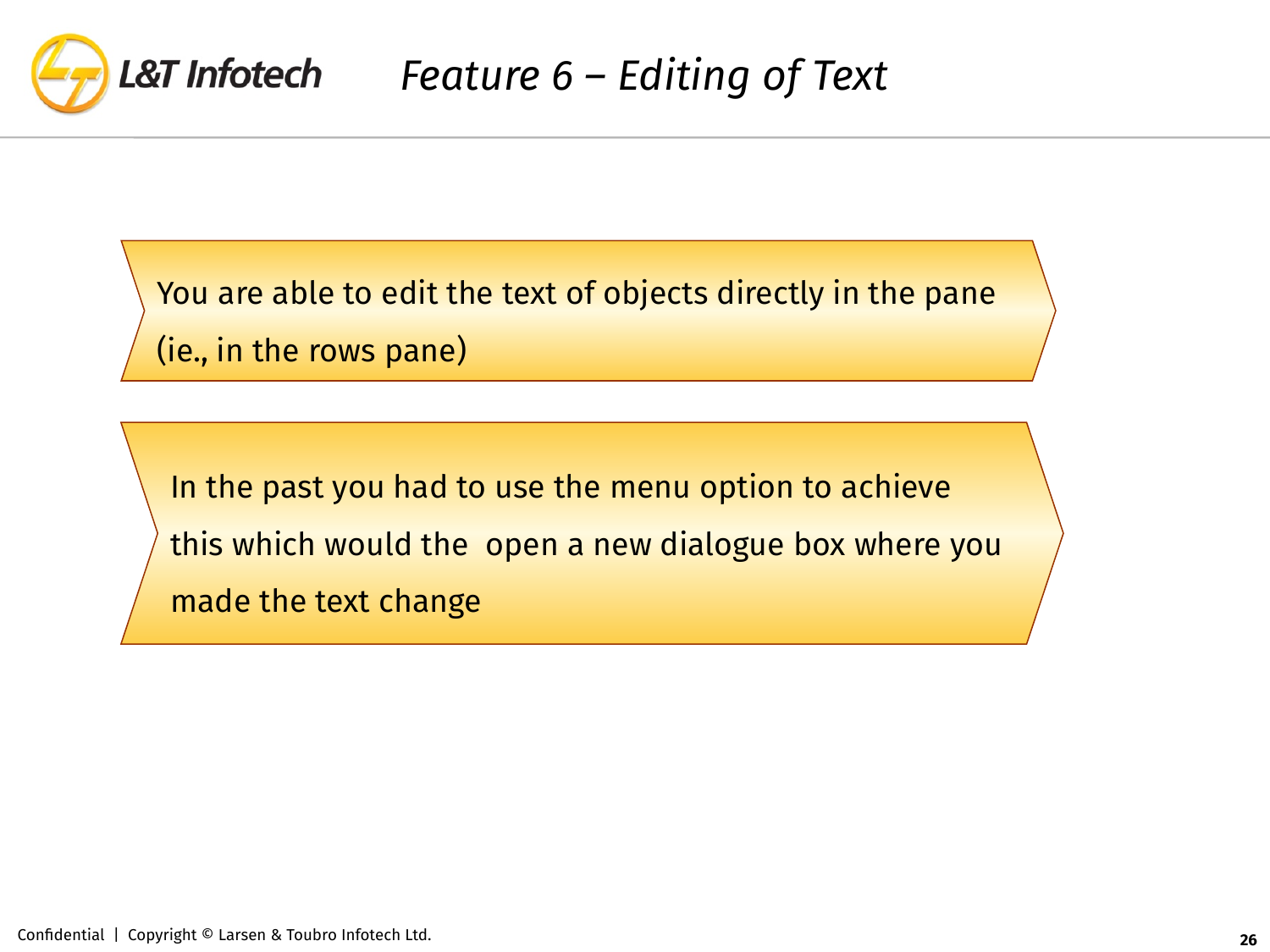

# Feature 6 – Editing of Text
You are able to edit the text of objects directly in the pane (ie., in the rows pane)
In the past you had to use the menu option to achieve this which would the  open a new dialogue box where you made the text change
Confidential  |  Copyright © Larsen & Toubro Infotech Ltd.
26